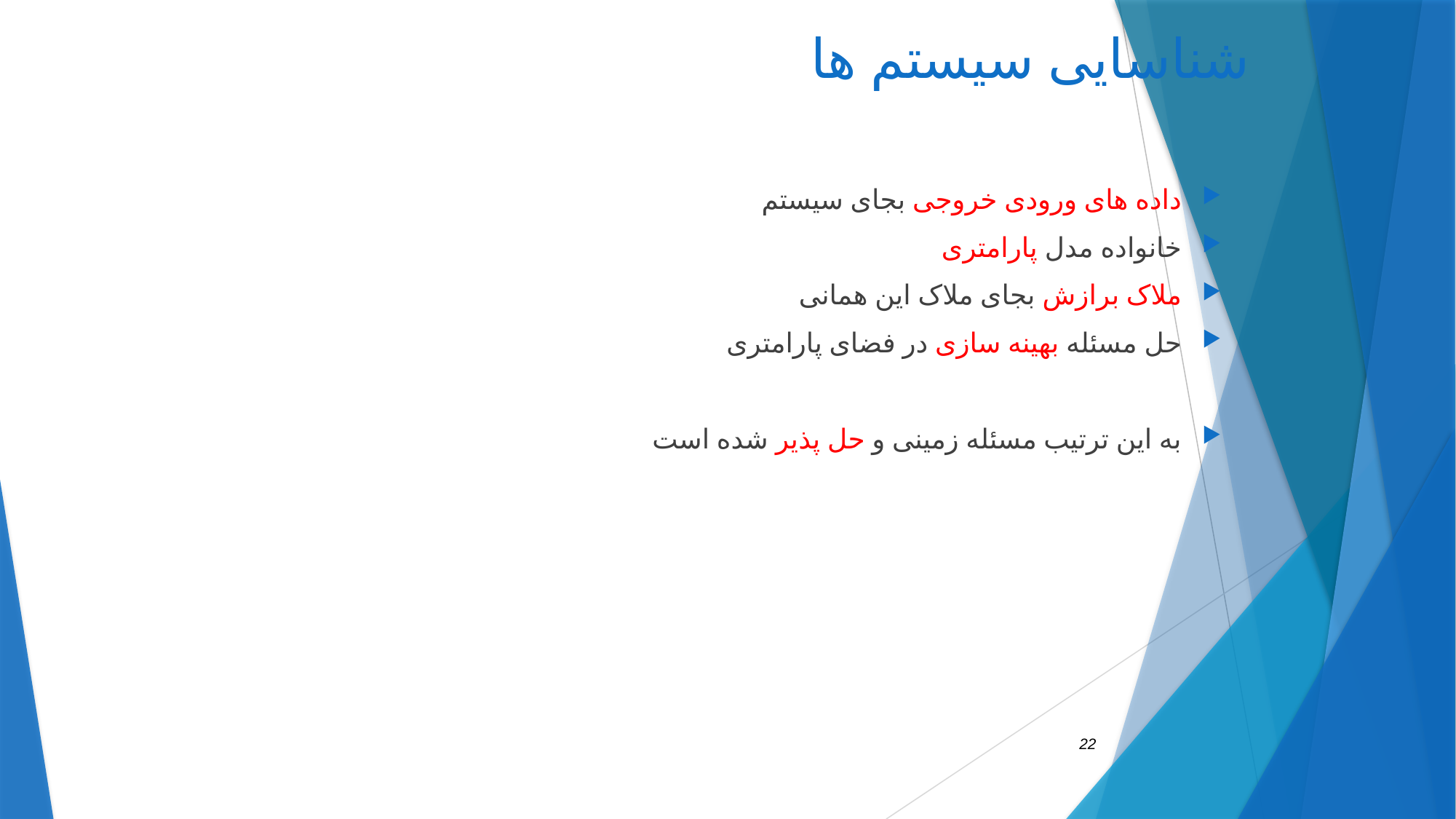

# شناسایی سیستم ها
داده های ورودی خروجی بجای سیستم
خانواده مدل پارامتری
ملاک برازش بجای ملاک این همانی
حل مسئله بهینه سازی در فضای پارامتری

به این ترتیب مسئله زمینی و حل پذیر شده است
22